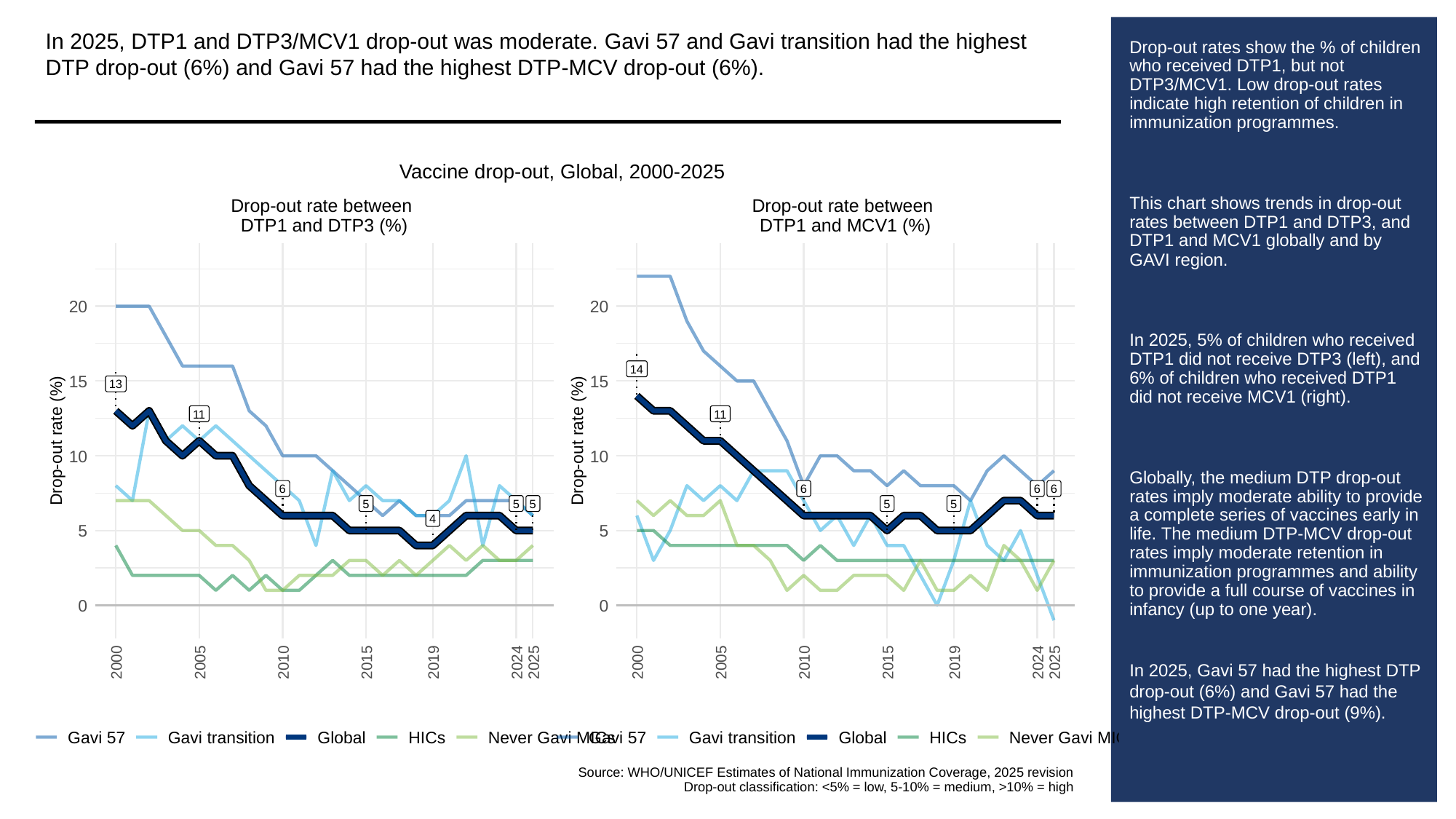

In 2025, DTP1 and DTP3/MCV1 drop-out was moderate. Gavi 57 and Gavi transition had the highest DTP drop-out (6%) and Gavi 57 had the highest DTP-MCV drop-out (6%).
# Drop-out rates show the % of children who received DTP1, but not DTP3/MCV1. Low drop-out rates indicate high retention of children in immunization programmes.

This chart shows trends in drop-out rates between DTP1 and DTP3, and DTP1 and MCV1 globally and by GAVI region.

In 2025, 5% of children who received DTP1 did not receive DTP3 (left), and 6% of children who received DTP1 did not receive MCV1 (right).

Globally, the medium DTP drop-out rates imply moderate ability to provide a complete series of vaccines early in life. The medium DTP-MCV drop-out rates imply moderate retention in immunization programmes and ability to provide a full course of vaccines in infancy (up to one year).

In 2025, Gavi 57 had the highest DTP drop-out (6%) and Gavi 57 had the highest DTP-MCV drop-out (9%).

Vaccine drop-out, Global, 2000-2025
Drop-out rate between
Drop-out rate between
DTP1 and DTP3 (%)
DTP1 and MCV1 (%)

20
20

14

15
15

13

11
11

Drop-out rate (%)
Drop-out rate (%)
10
10

6
6
6
6

5
5
5
5
5

4

5
5

0
0

2000
2005
2010
2015
2019
2024
2025
2000
2005
2010
2015
2019
2024
2025
Gavi 57
Gavi transition
Global
HICs
Never Gavi MICs
Gavi 57
Gavi transition
Global
HICs
Never Gavi MICs

Source: WHO/UNICEF Estimates of National Immunization Coverage, 2025 revision
Drop-out classification: <5% = low, 5-10% = medium, >10% = high